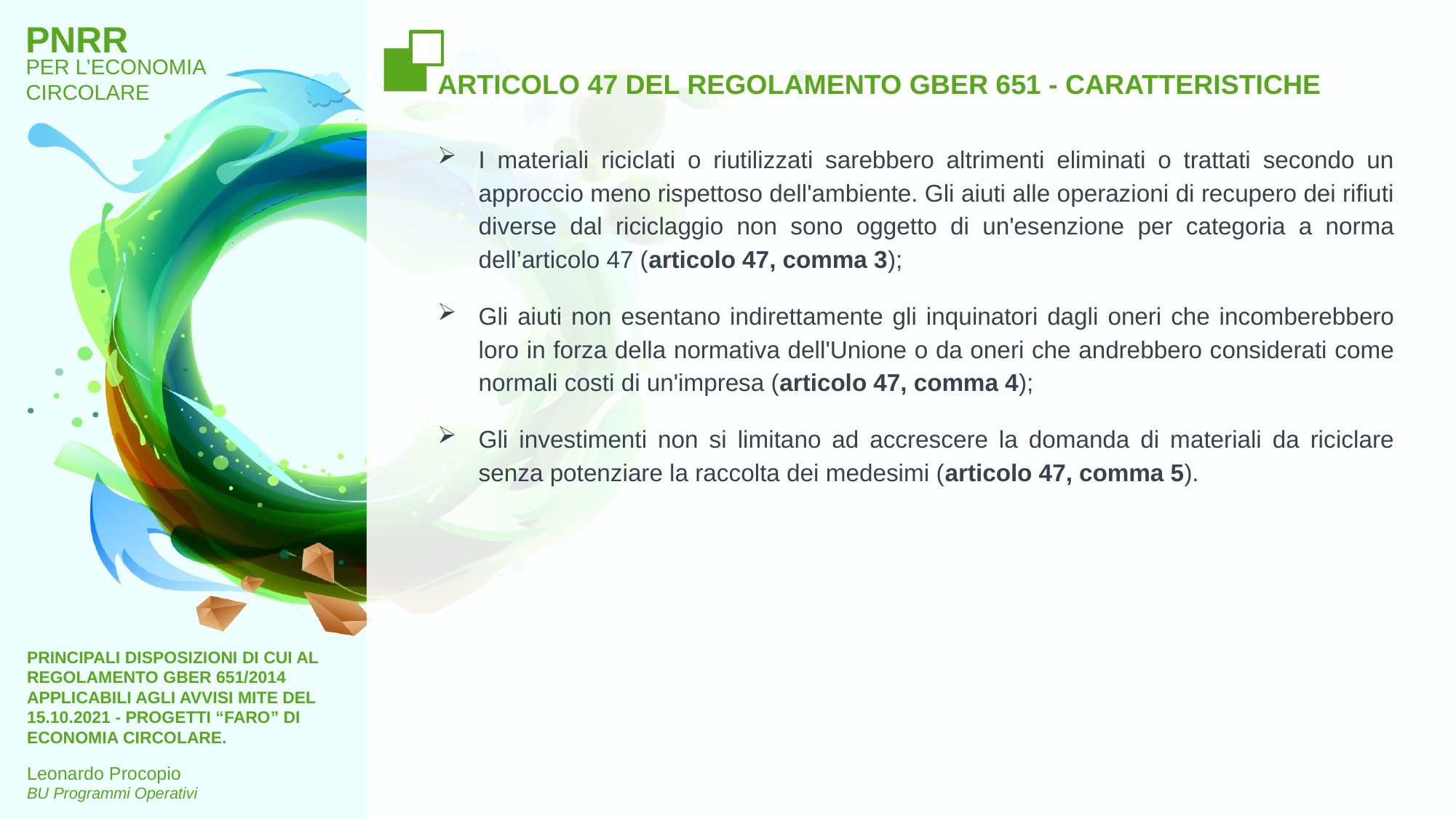

# ARTICOLO 47 DEL REGOLAMENTO GBER 651 - CARATTERISTICHE
I materiali riciclati o riutilizzati sarebbero altrimenti eliminati o trattati secondo un approccio meno rispettoso dell'ambiente. Gli aiuti alle operazioni di recupero dei rifiuti diverse dal riciclaggio non sono oggetto di un'esenzione per categoria a norma dell’articolo 47 (articolo 47, comma 3);
Gli aiuti non esentano indirettamente gli inquinatori dagli oneri che incomberebbero loro in forza della normativa dell'Unione o da oneri che andrebbero considerati come normali costi di un'impresa (articolo 47, comma 4);
Gli investimenti non si limitano ad accrescere la domanda di materiali da riciclare senza potenziare la raccolta dei medesimi (articolo 47, comma 5).